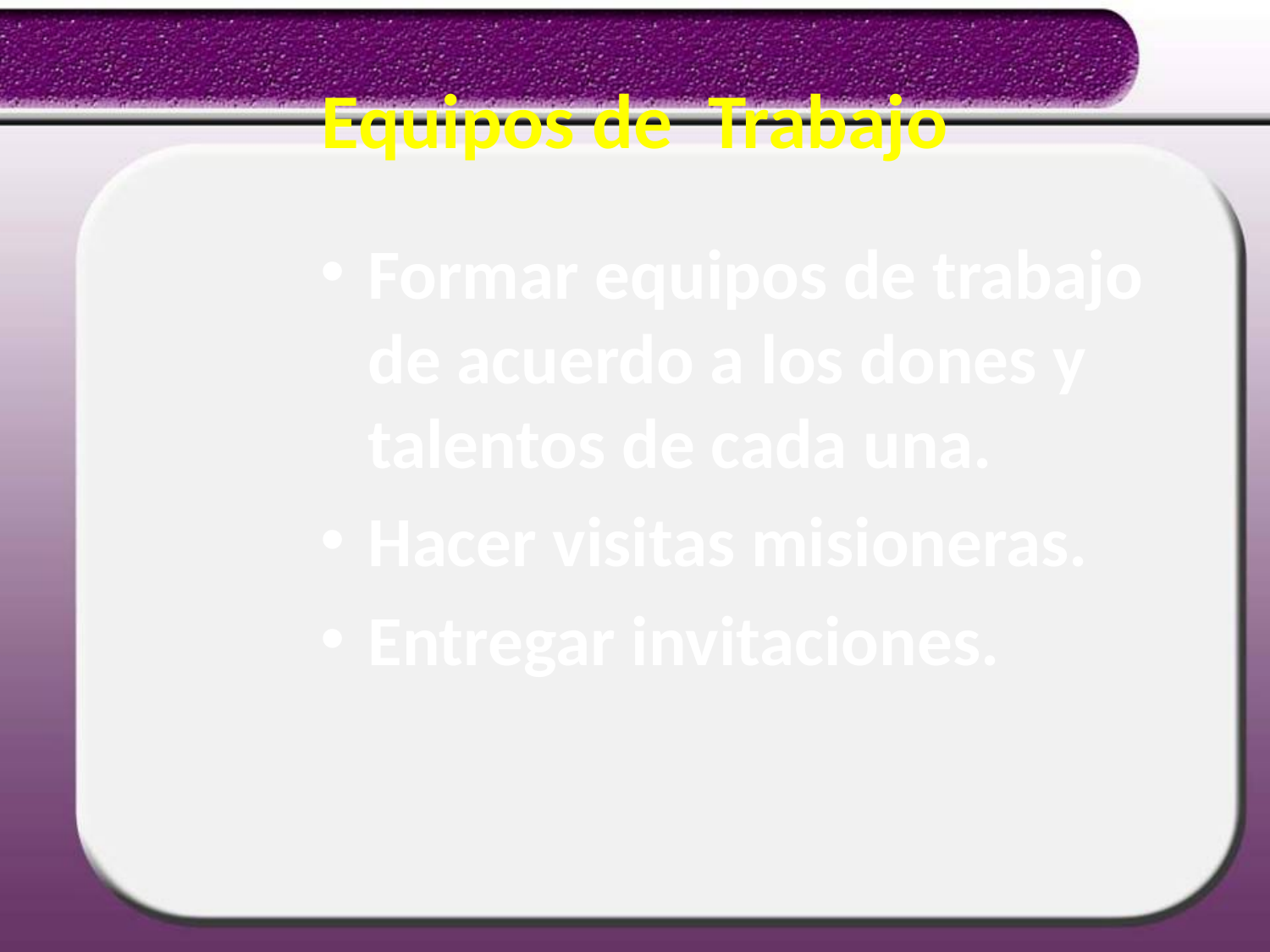

# Equipos de  Trabajo
Formar equipos de trabajo de acuerdo a los dones y talentos de cada una.
Hacer visitas misioneras.
Entregar invitaciones.